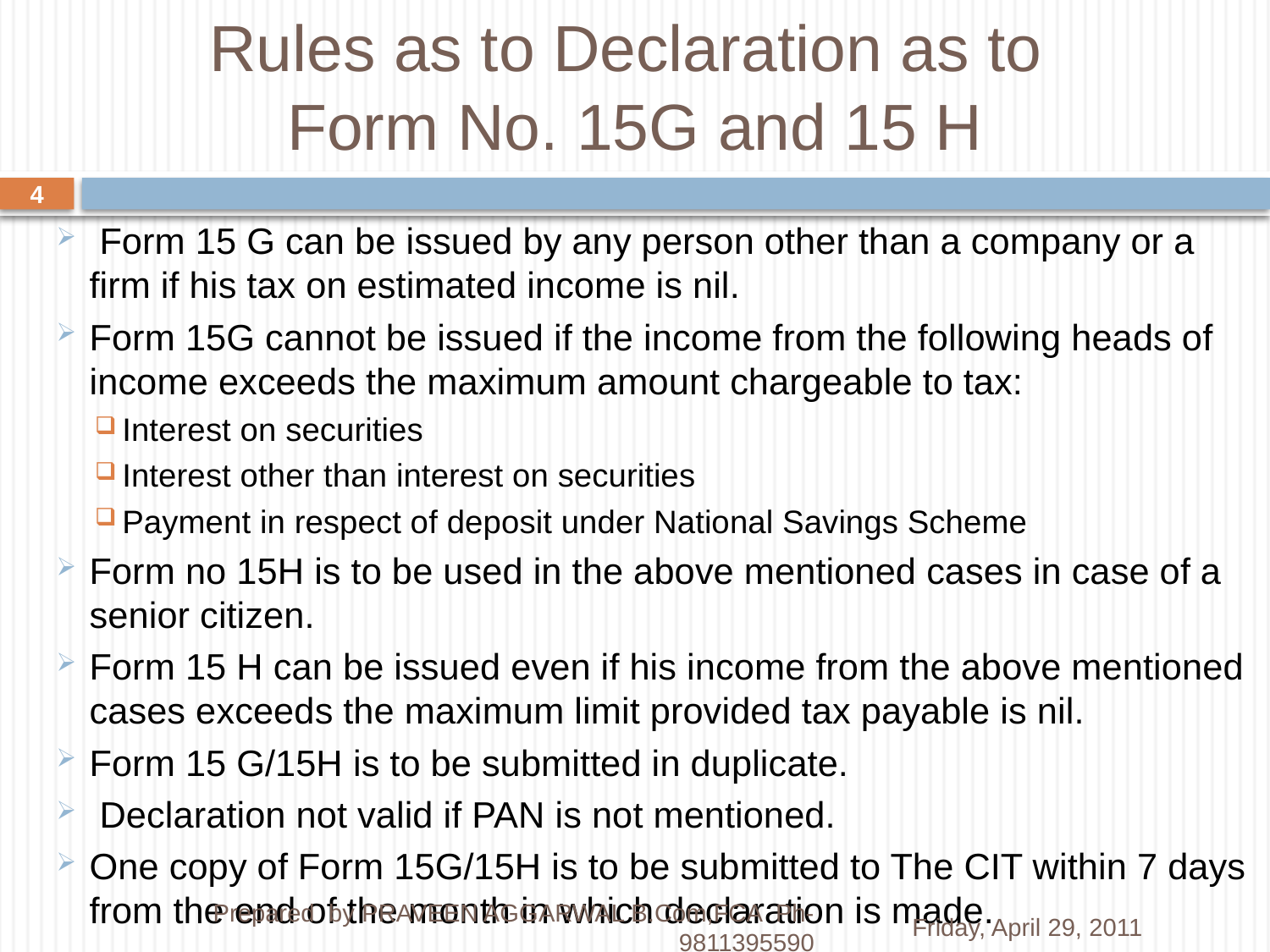

# Rules as to Declaration as to Form No. 15G and 15 H
4
 Form 15 G can be issued by any person other than a company or a firm if his tax on estimated income is nil.
Form 15G cannot be issued if the income from the following heads of income exceeds the maximum amount chargeable to tax:
Interest on securities
Interest other than interest on securities
Payment in respect of deposit under National Savings Scheme
Form no 15H is to be used in the above mentioned cases in case of a senior citizen.
Form 15 H can be issued even if his income from the above mentioned cases exceeds the maximum limit provided tax payable is nil.
Form 15 G/15H is to be submitted in duplicate.
 Declaration not valid if PAN is not mentioned.
One copy of Form 15G/15H is to be submitted to The CIT within 7 days from the end of the month in which declaration is made.

Prepared  by PRAVEEN AGGARWAL B.Com,FCA  Ph-9811395590
Friday, April 29, 2011